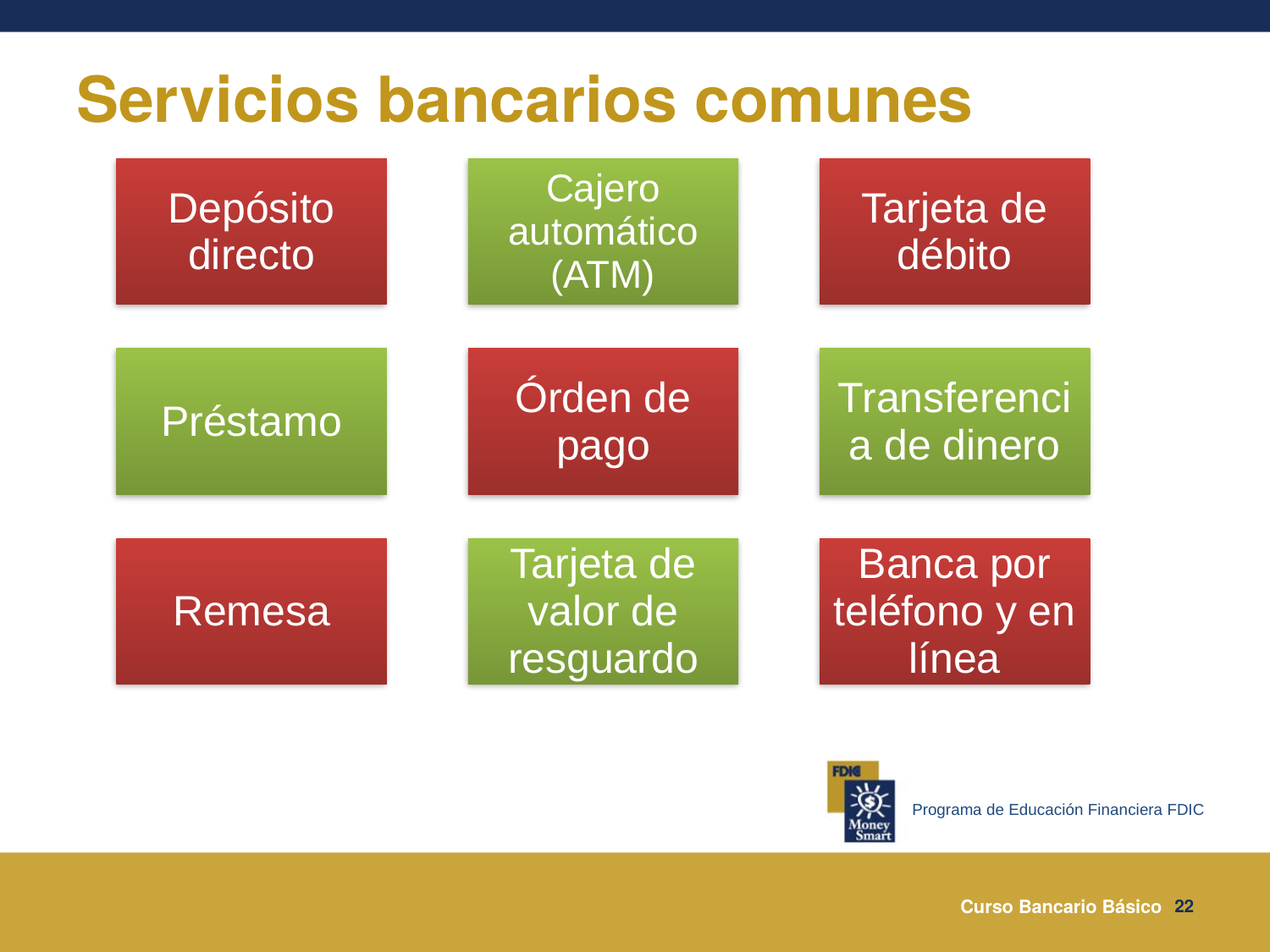

# Servicios bancarios comunes
Depósito directo
Cajero automático (ATM)
Tarjeta de débito
Préstamo
Órden de pago
Transferencia de dinero
Remesa
Tarjeta de valor de resguardo
Banca por teléfono y en línea